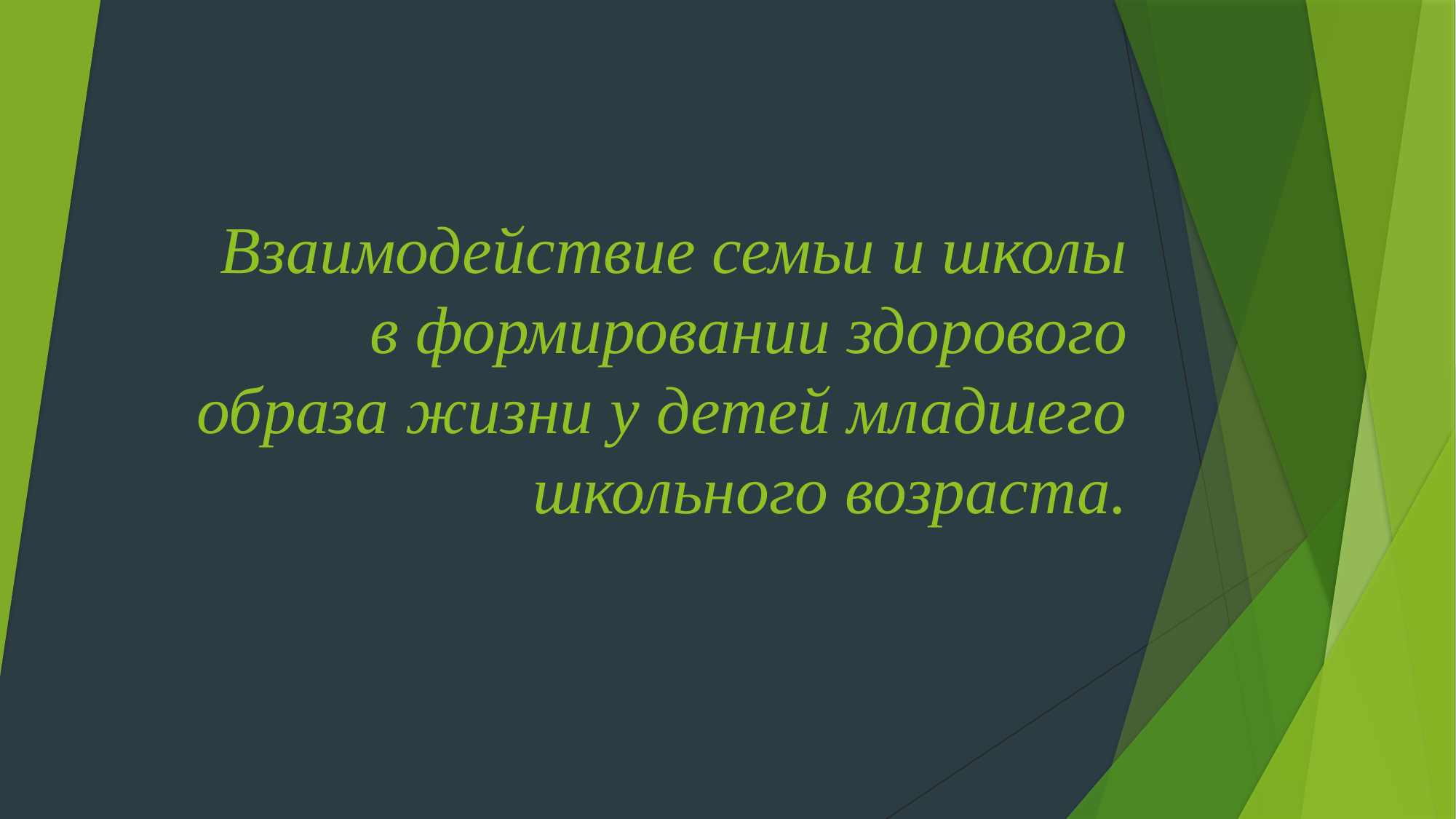

# Взаимодействие семьи и школы в формировании здорового образа жизни у детей младшего школьного возраста.